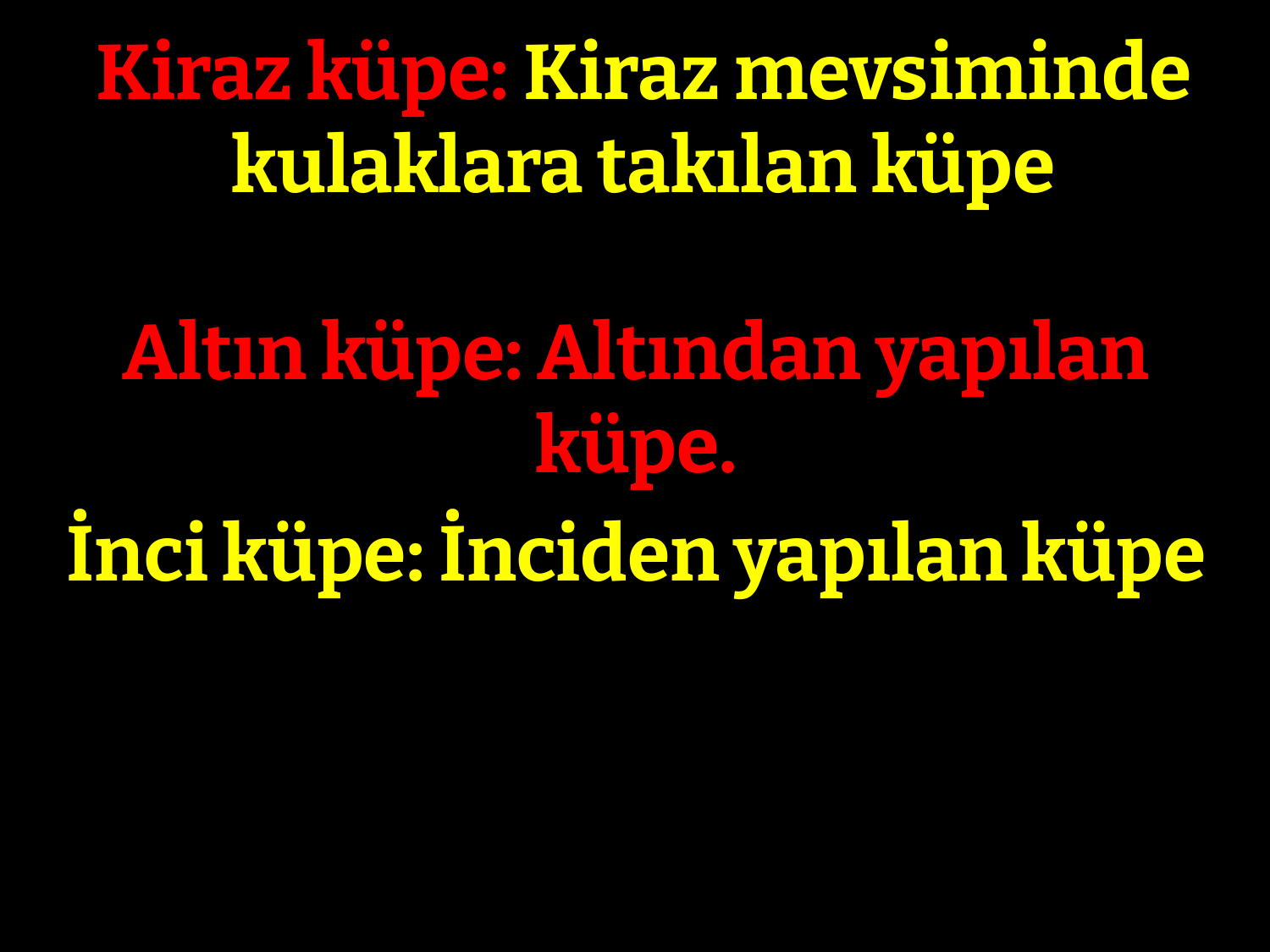

Kiraz küpe: Kiraz mevsiminde kulaklara takılan küpe
#
Altın küpe: Altından yapılan küpe.
İnci küpe: İnciden yapılan küpe